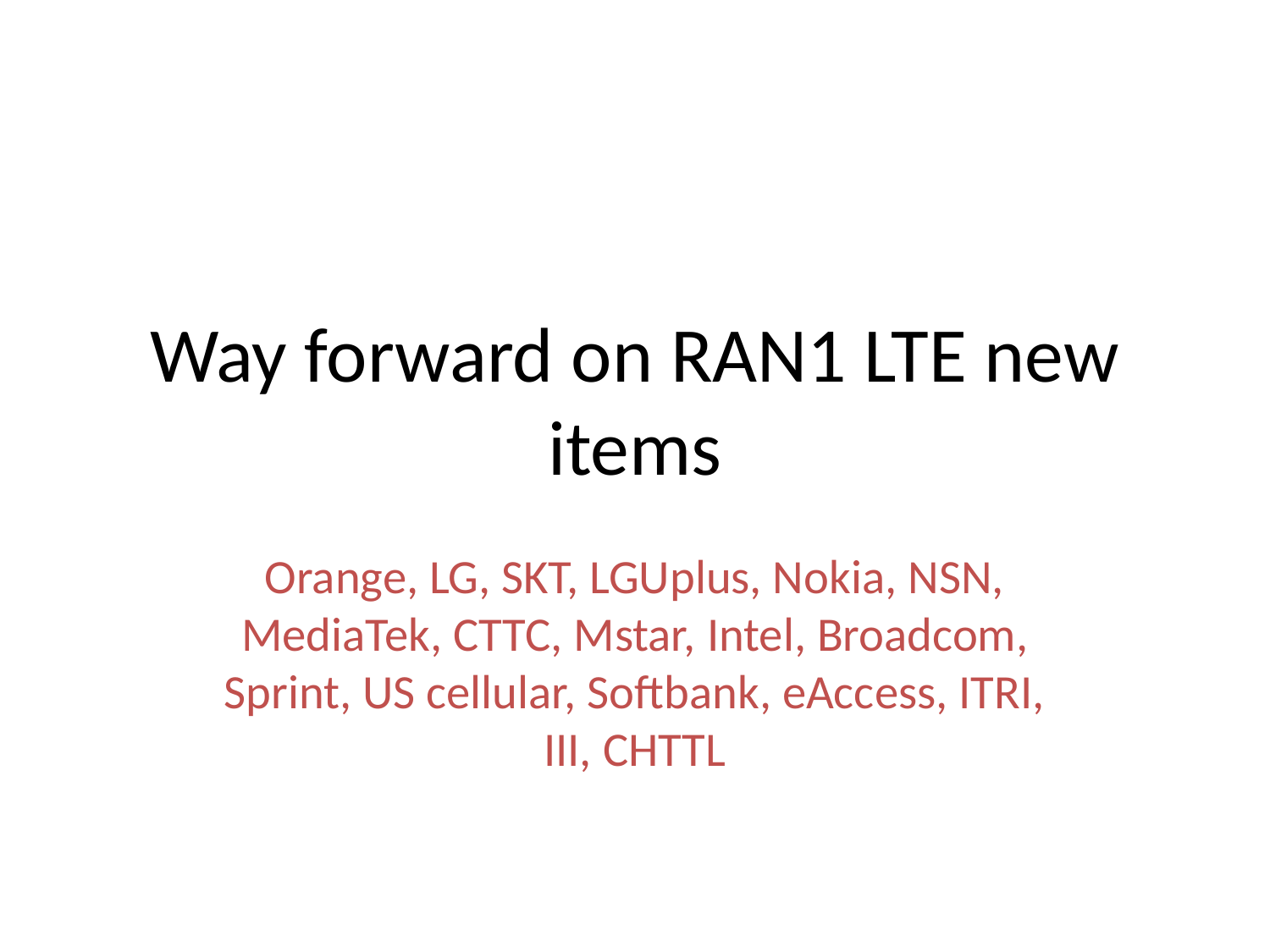

# Way forward on RAN1 LTE new items
Orange, LG, SKT, LGUplus, Nokia, NSN, MediaTek, CTTC, Mstar, Intel, Broadcom, Sprint, US cellular, Softbank, eAccess, ITRI, III, CHTTL